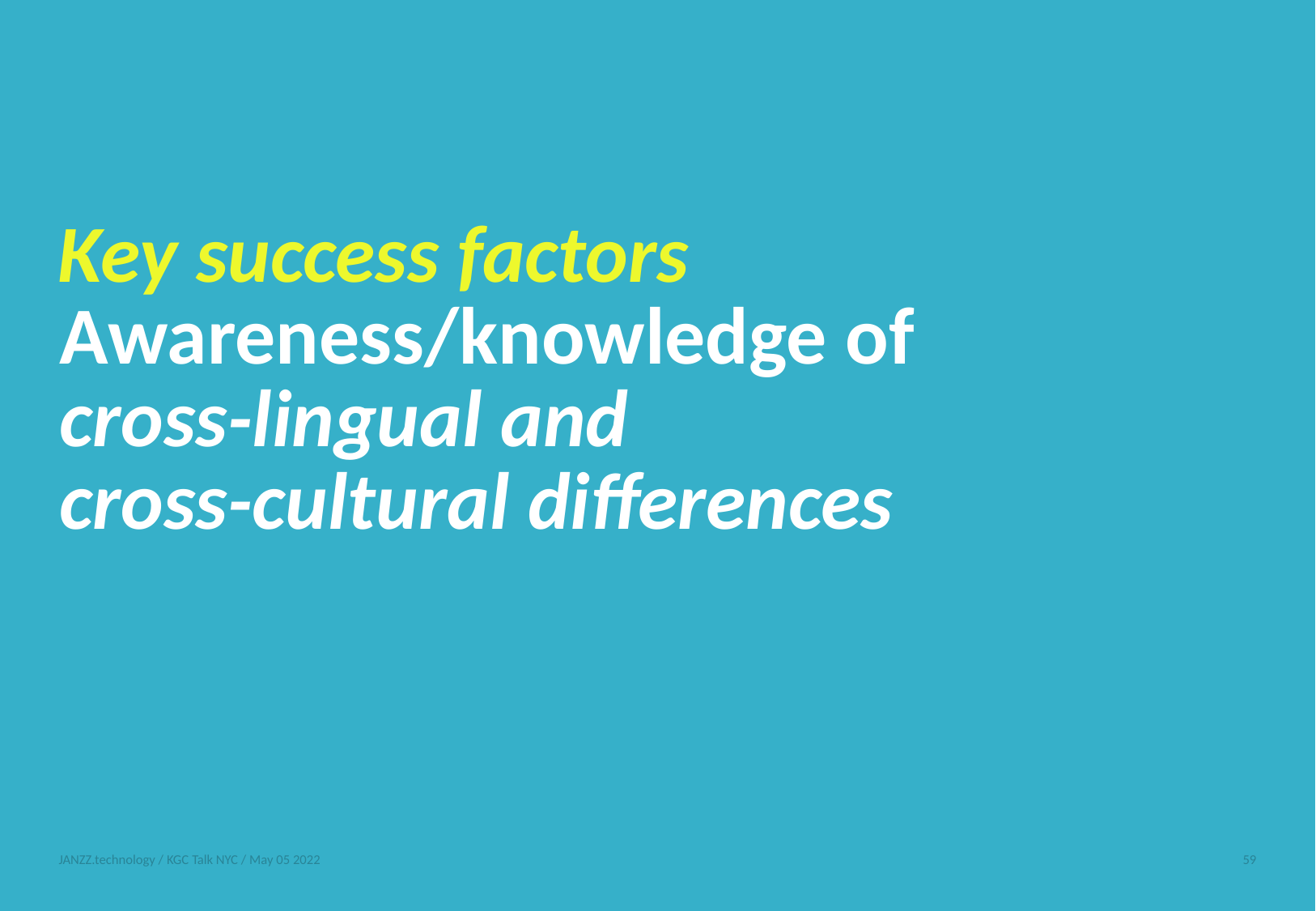

Key success factors
Awareness/knowledge of
cross-lingual and
cross-cultural differences
JANZZ.technology / KGC Talk NYC / May 05 2022
59